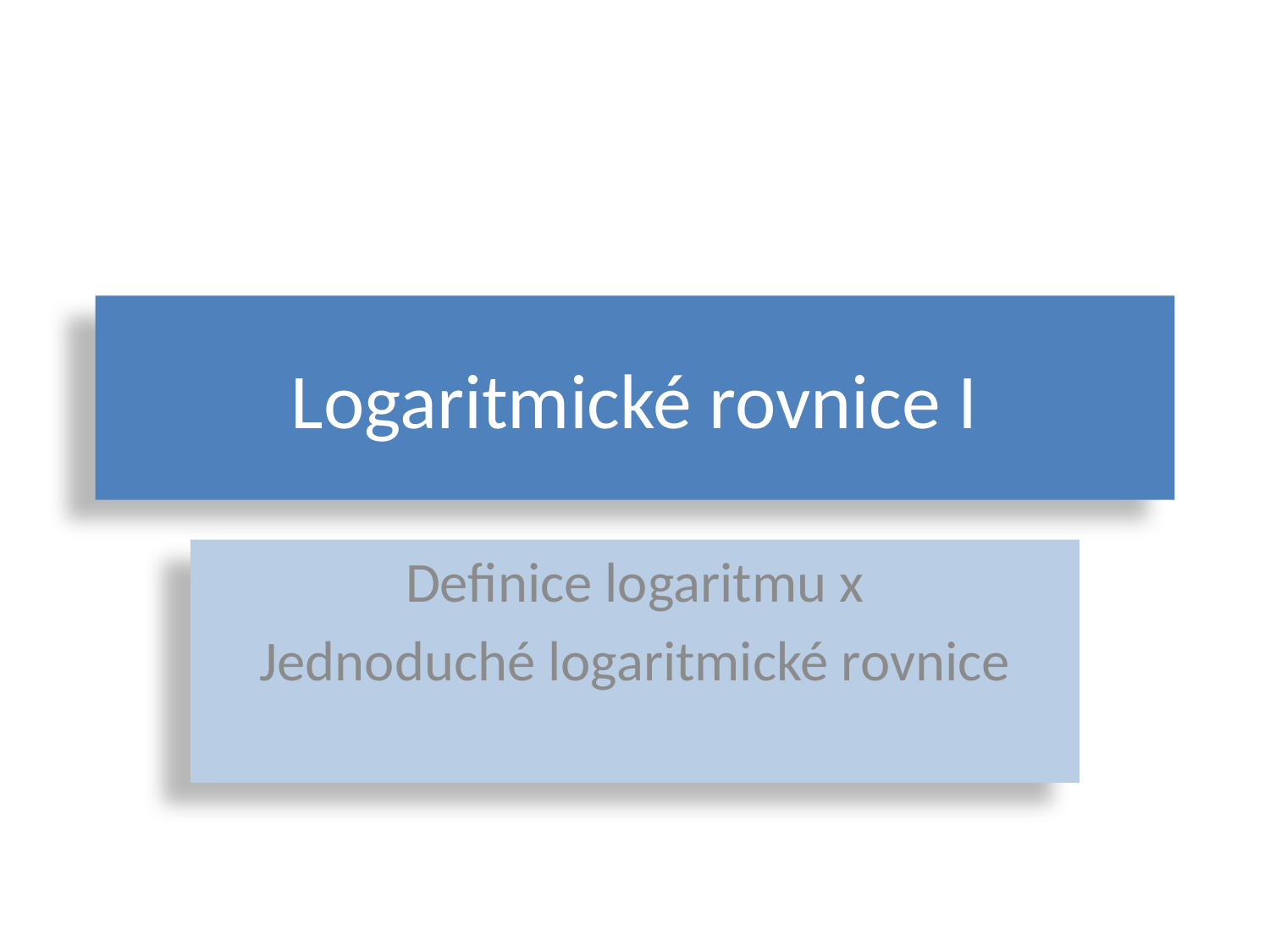

# Logaritmické rovnice I
Definice logaritmu x
Jednoduché logaritmické rovnice